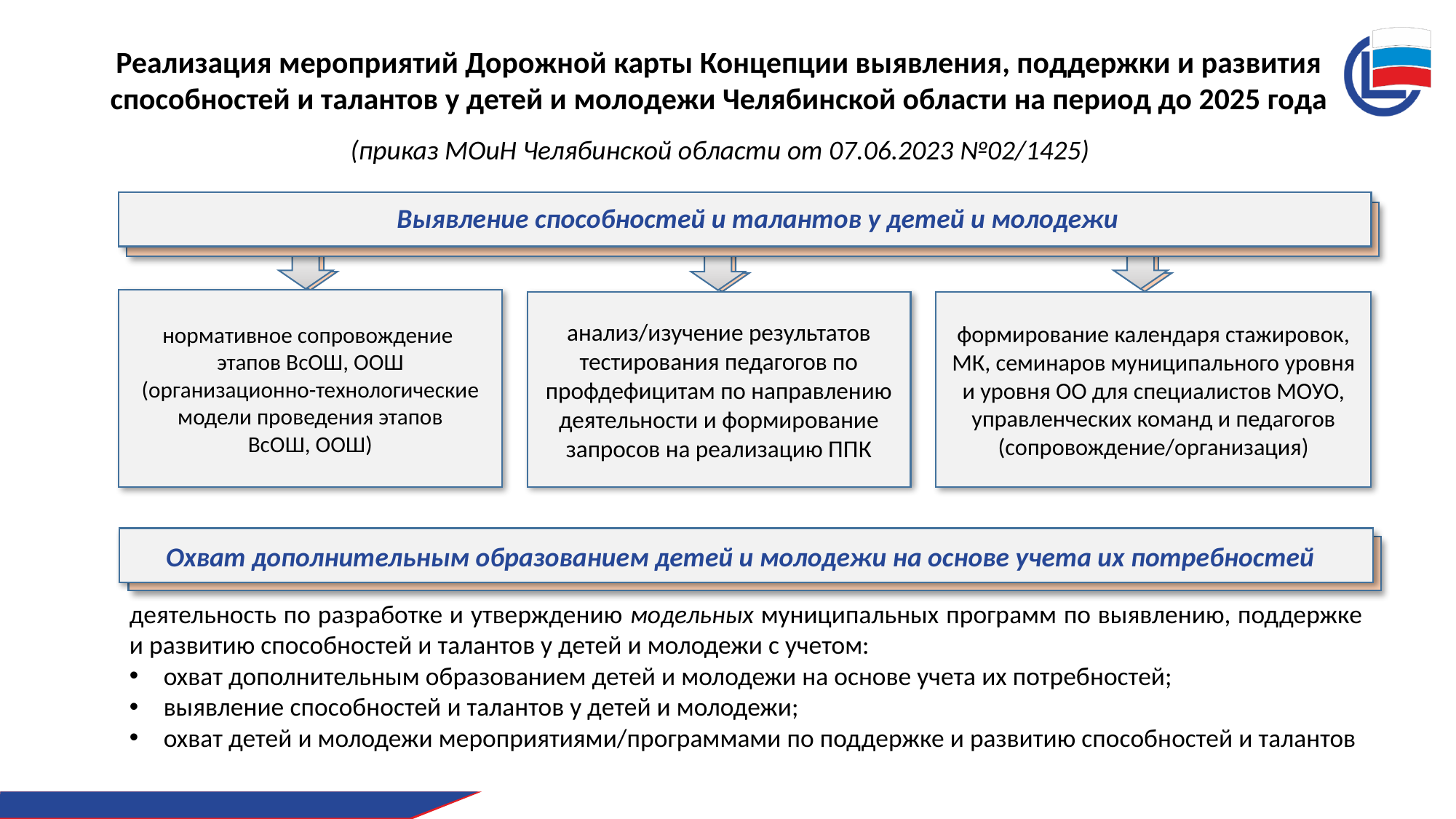

Реализация мероприятий Дорожной карты Концепции выявления, поддержки и развития способностей и талантов у детей и молодежи Челябинской области на период до 2025 года
(приказ МОиН Челябинской области от 07.06.2023 №02/1425)

Выявление способностей и талантов у детей и молодежи

нормативное сопровождение
этапов ВсОШ, ООШ (организационно-технологические модели проведения этапов
ВсОШ, ООШ)
анализ/изучение результатов тестирования педагогов по профдефицитам по направлению деятельности и формирование запросов на реализацию ППК
формирование календаря стажировок, МК, семинаров муниципального уровня и уровня ОО для специалистов МОУО, управленческих команд и педагогов (сопровождение/организация)

Охват дополнительным образованием детей и молодежи на основе учета их потребностей

деятельность по разработке и утверждению модельных муниципальных программ по выявлению, поддержке и развитию способностей и талантов у детей и молодежи с учетом:
охват дополнительным образованием детей и молодежи на основе учета их потребностей;
выявление способностей и талантов у детей и молодежи;
охват детей и молодежи мероприятиями/программами по поддержке и развитию способностей и талантов